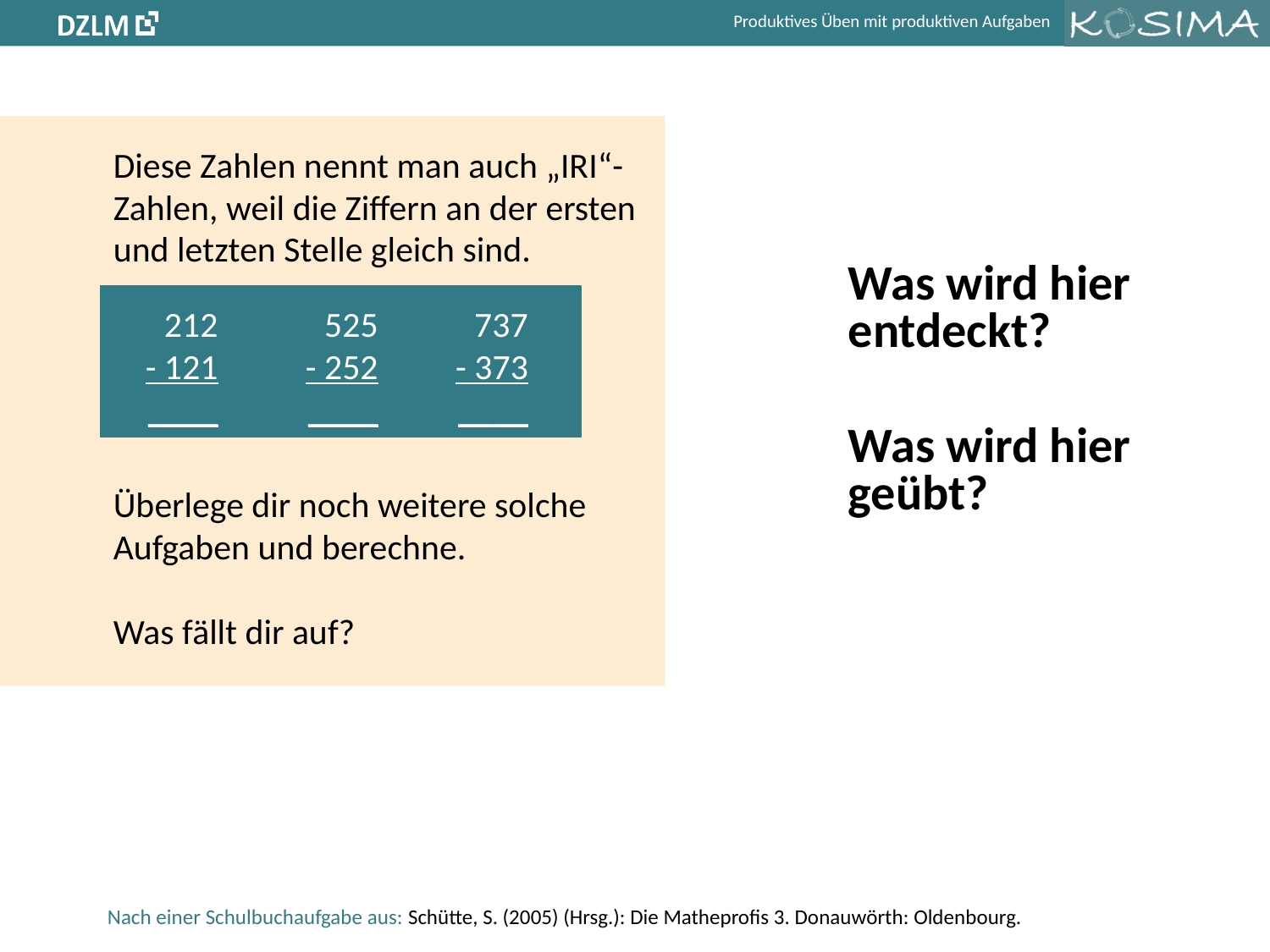

Diese Zahlen nennt man auch „IRI“-Zahlen, weil die Ziffern an der ersten und letzten Stelle gleich sind.
Was wird hier entdeckt?

Was wird hier geübt?

212
- 121
____
525
- 252
____
737
- 373
____
Überlege dir noch weitere solche Aufgaben und berechne.

Was fällt dir auf?
Nach einer Schulbuchaufgabe aus: Schütte, S. (2005) (Hrsg.): Die Matheprofis 3. Donauwörth: Oldenbourg.